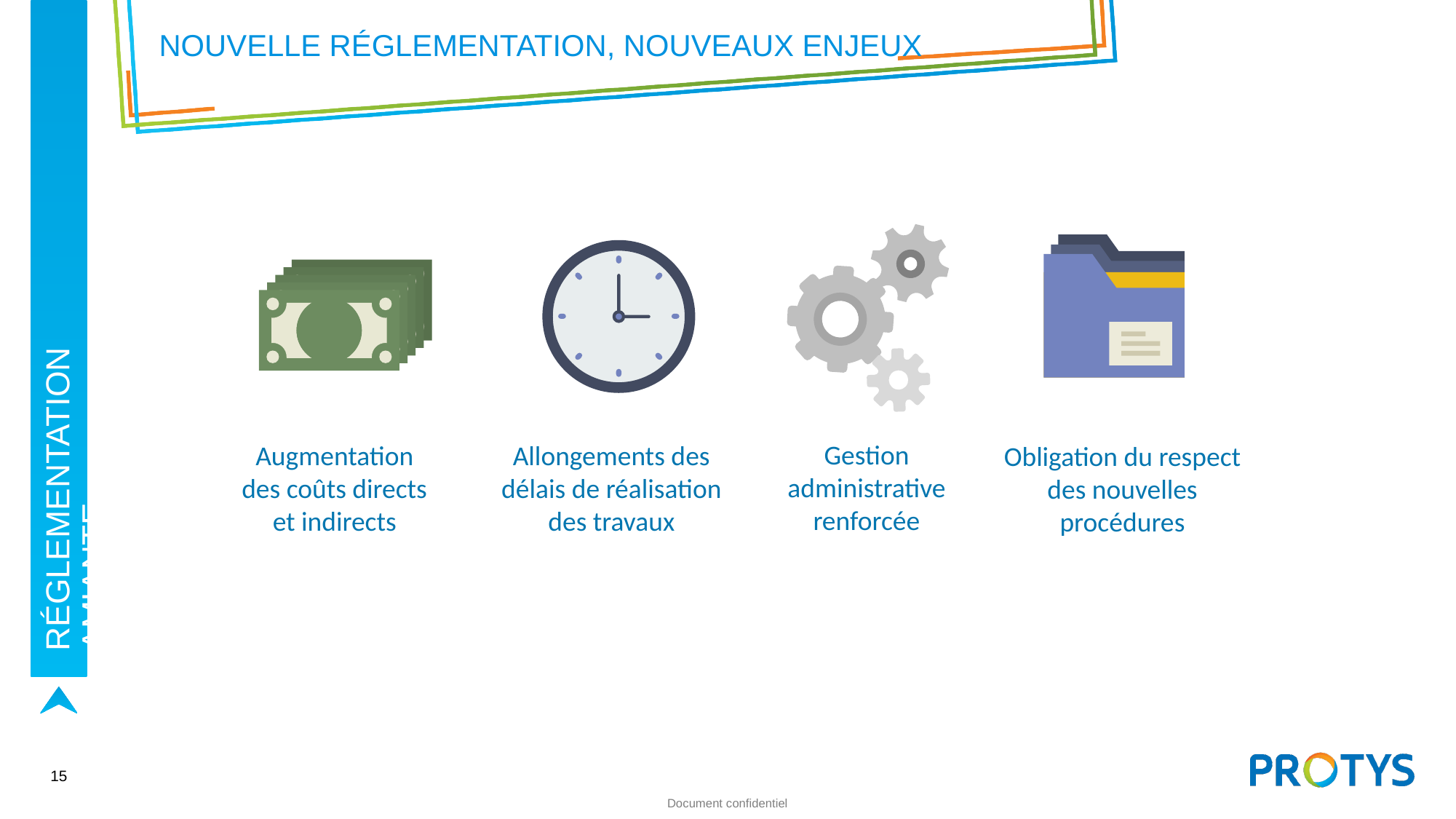

# Nouvelle réglementation, nouveaux enjeux

RÉGLEMENTATION AMIANTE
Gestion
administrative renforcée
Augmentation
des coûts directs
et indirects
Allongements des délais de réalisation des travaux
Obligation du respect des nouvelles procédures
15